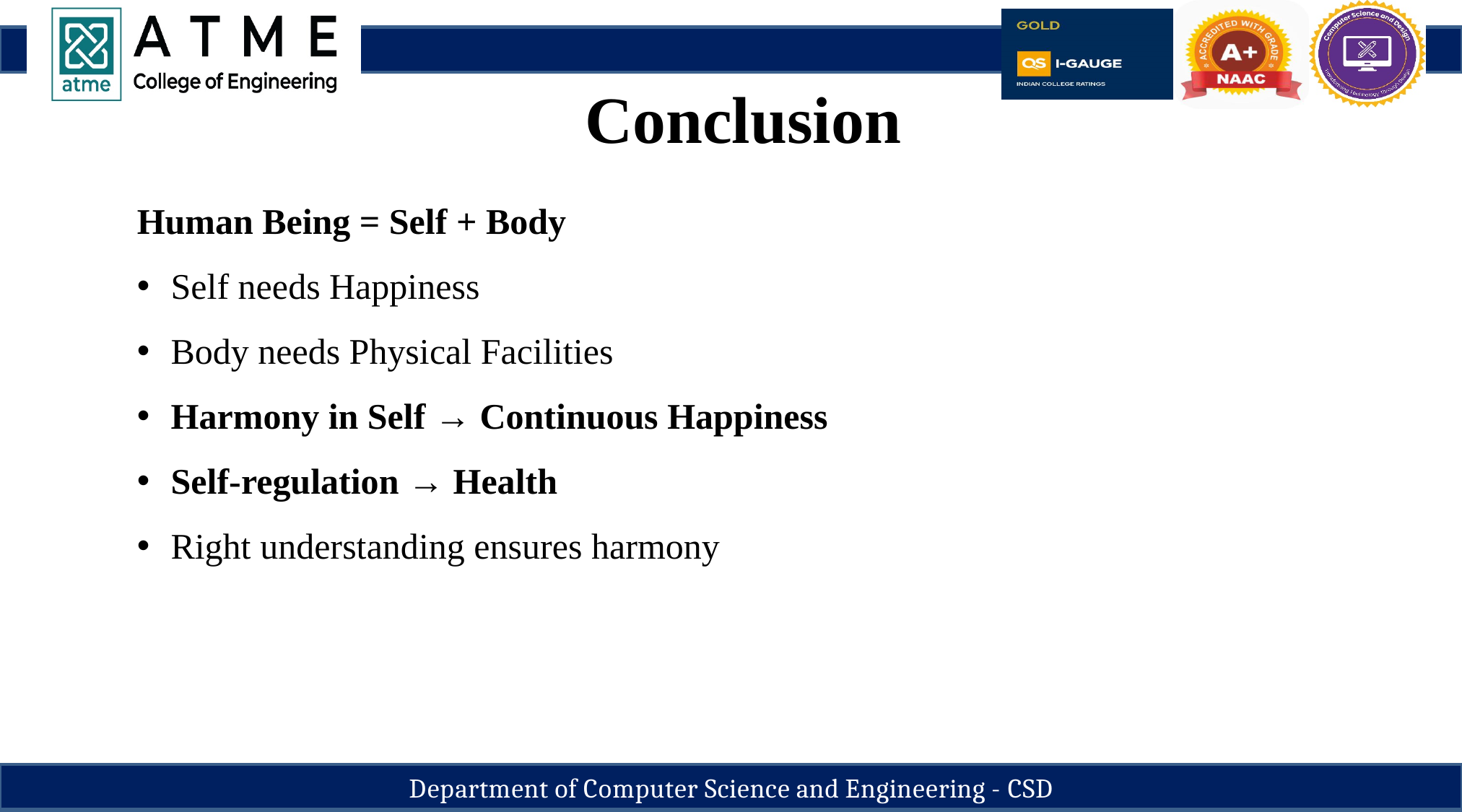

Conclusion
Human Being = Self + Body
Self needs Happiness
Body needs Physical Facilities
Harmony in Self → Continuous Happiness
Self-regulation → Health
Right understanding ensures harmony
Department of Computer Science and Engineering - CSD